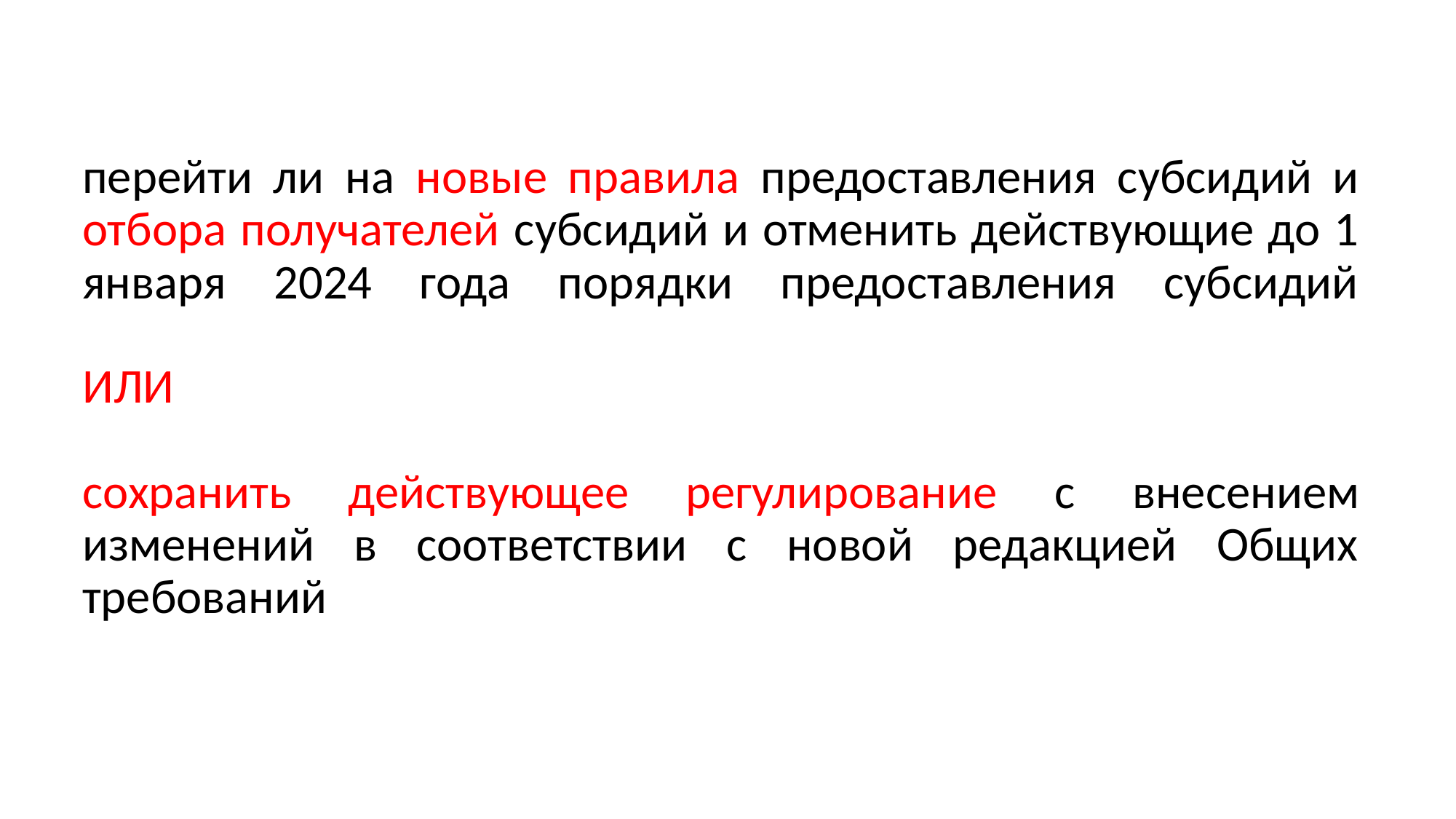

перейти ли на новые правила предоставления субсидий и отбора получателей субсидий и отменить действующие до 1 января 2024 года порядки предоставления субсидий
ИЛИ
сохранить действующее регулирование с внесением изменений в соответствии с новой редакцией Общих требований

Статья 78.5 Бюджетного кодекса Российской Федерации